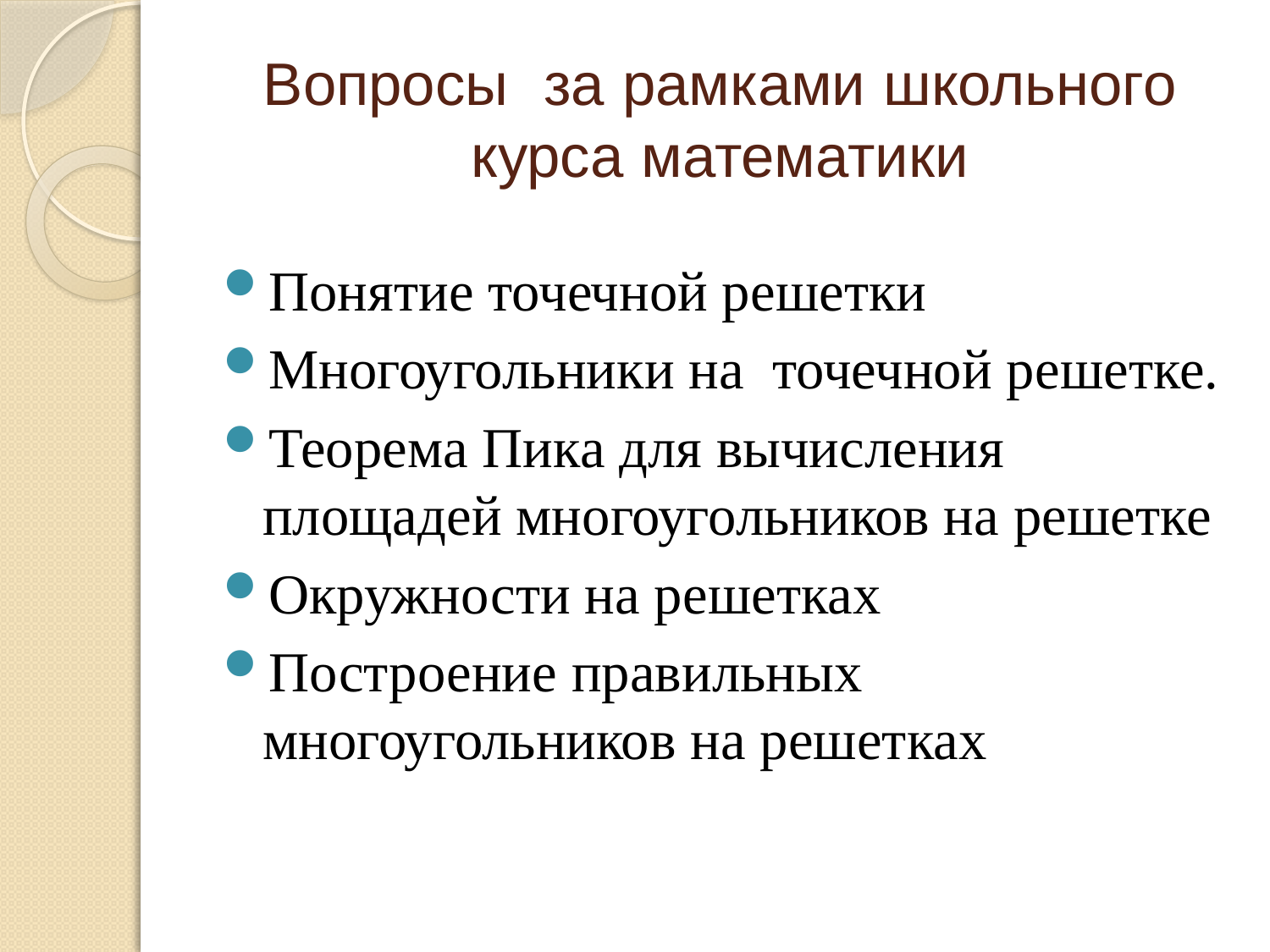

# Вопросы  за рамками школьного курса математики
Понятие точечной решетки
Многоугольники на  точечной решетке.
Теорема Пика для вычисления площадей многоугольников на решетке
Окружности на решетках
Построение правильных многоугольников на решетках